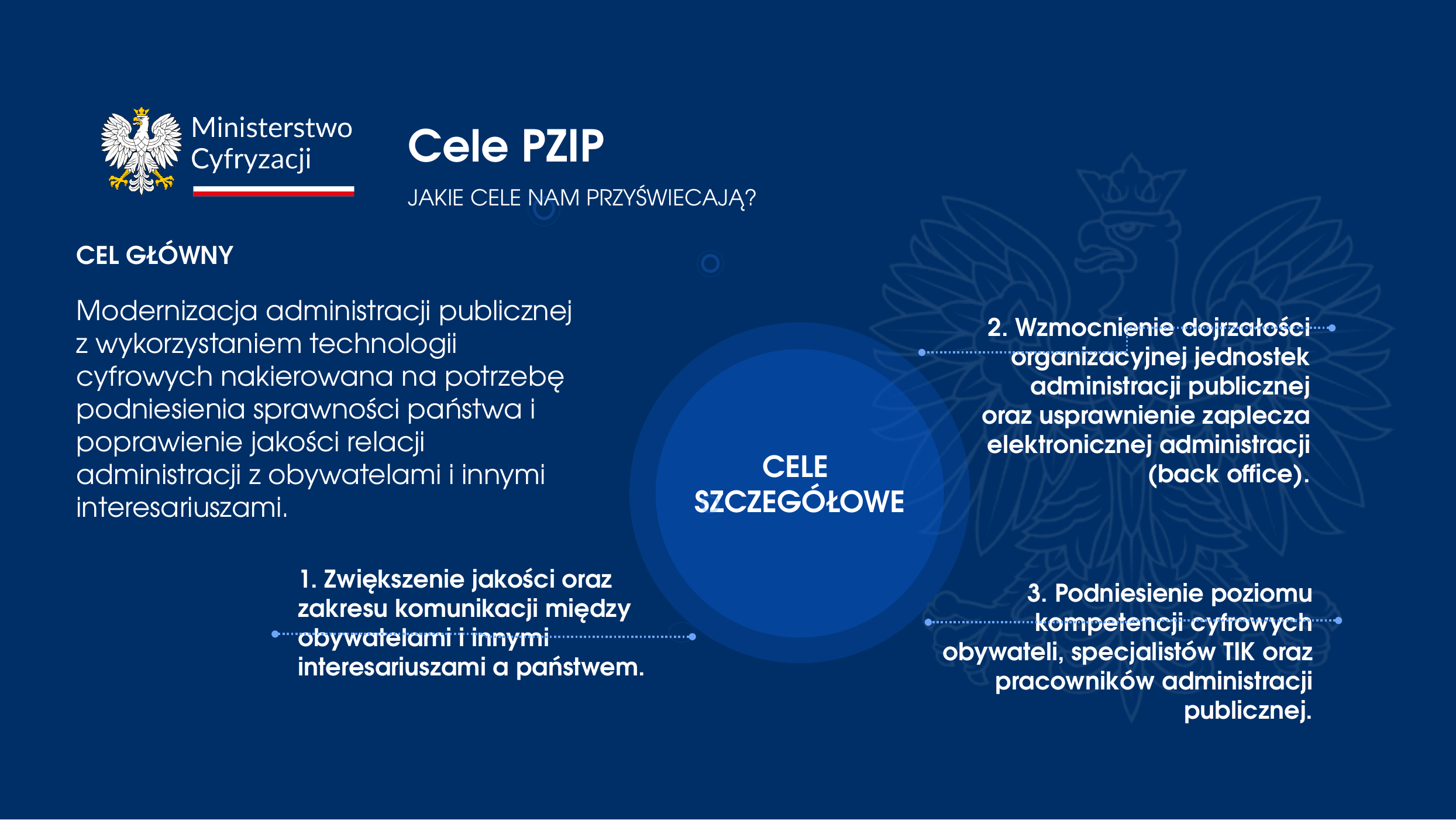

# Cele PZIP JAKIE CELE NAM PRZYŚWIECAJĄ?

CEL GŁÓWNY
Modernizacja administracji publicznej z wykorzystaniem technologii cyfrowych nakierowana na potrzebę podniesienia sprawności państwa i poprawienie jakości relacji administracji z obywatelami i innymi interesariuszami.

2. Wzmocnienie dojrzałości organizacyjnej jednostek administracji publicznej oraz usprawnienie zaplecza elektronicznej administracji (back office).

CELE
SZCZEGÓŁOWE

3. Podniesienie poziomu kompetencji cyfrowych obywateli, specjalistów TIK oraz pracowników administracji publicznej.

1. Zwiększenie jakości oraz zakresu komunikacji między obywatelami i innymi interesariuszami a państwem.